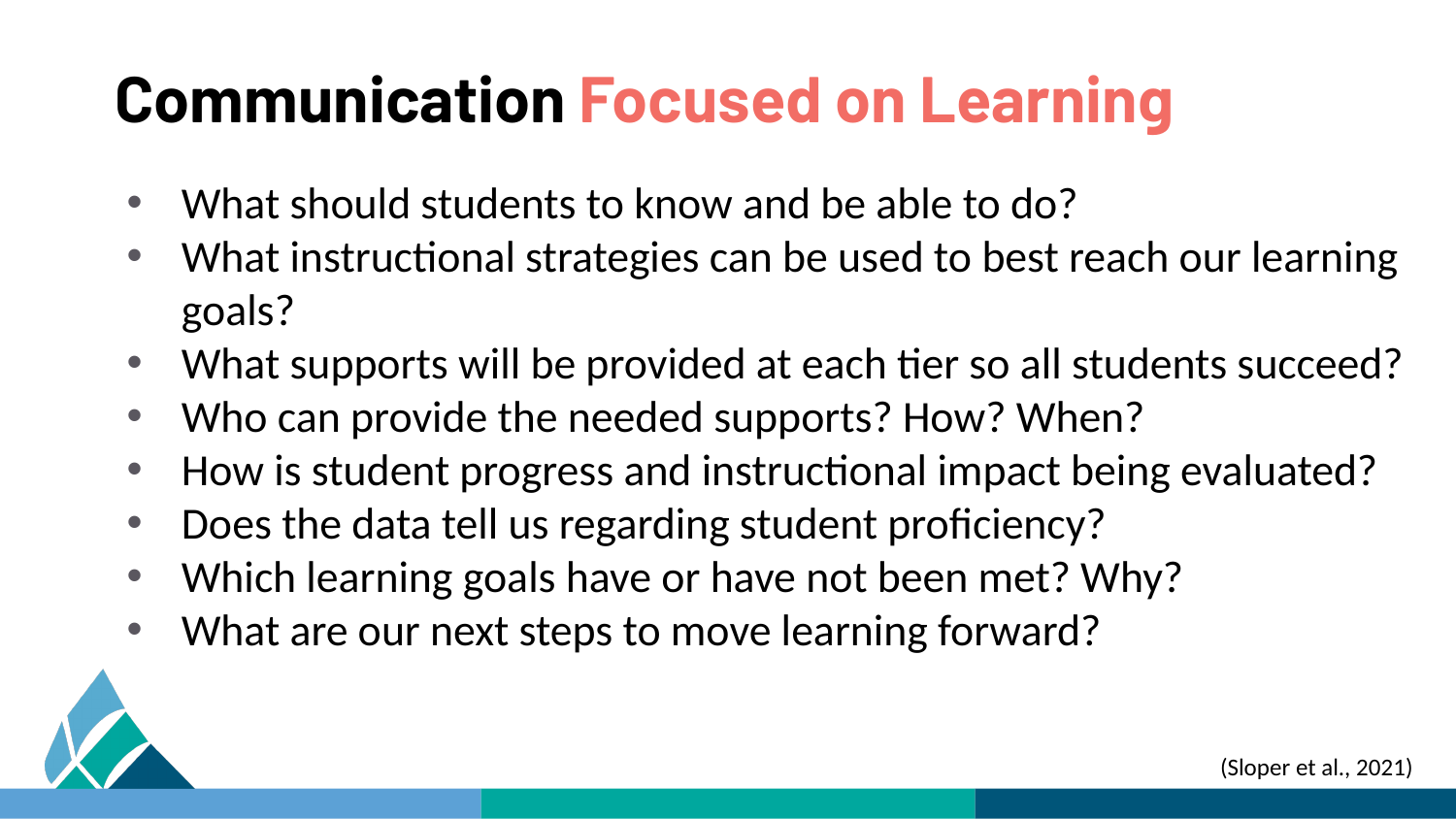

# Communication Focused on Learning
What should students to know and be able to do?
What instructional strategies can be used to best reach our learning goals?
What supports will be provided at each tier so all students succeed?
Who can provide the needed supports? How? When?
How is student progress and instructional impact being evaluated?
Does the data tell us regarding student proficiency?
Which learning goals have or have not been met? Why?
What are our next steps to move learning forward?
(Sloper et al., 2021)